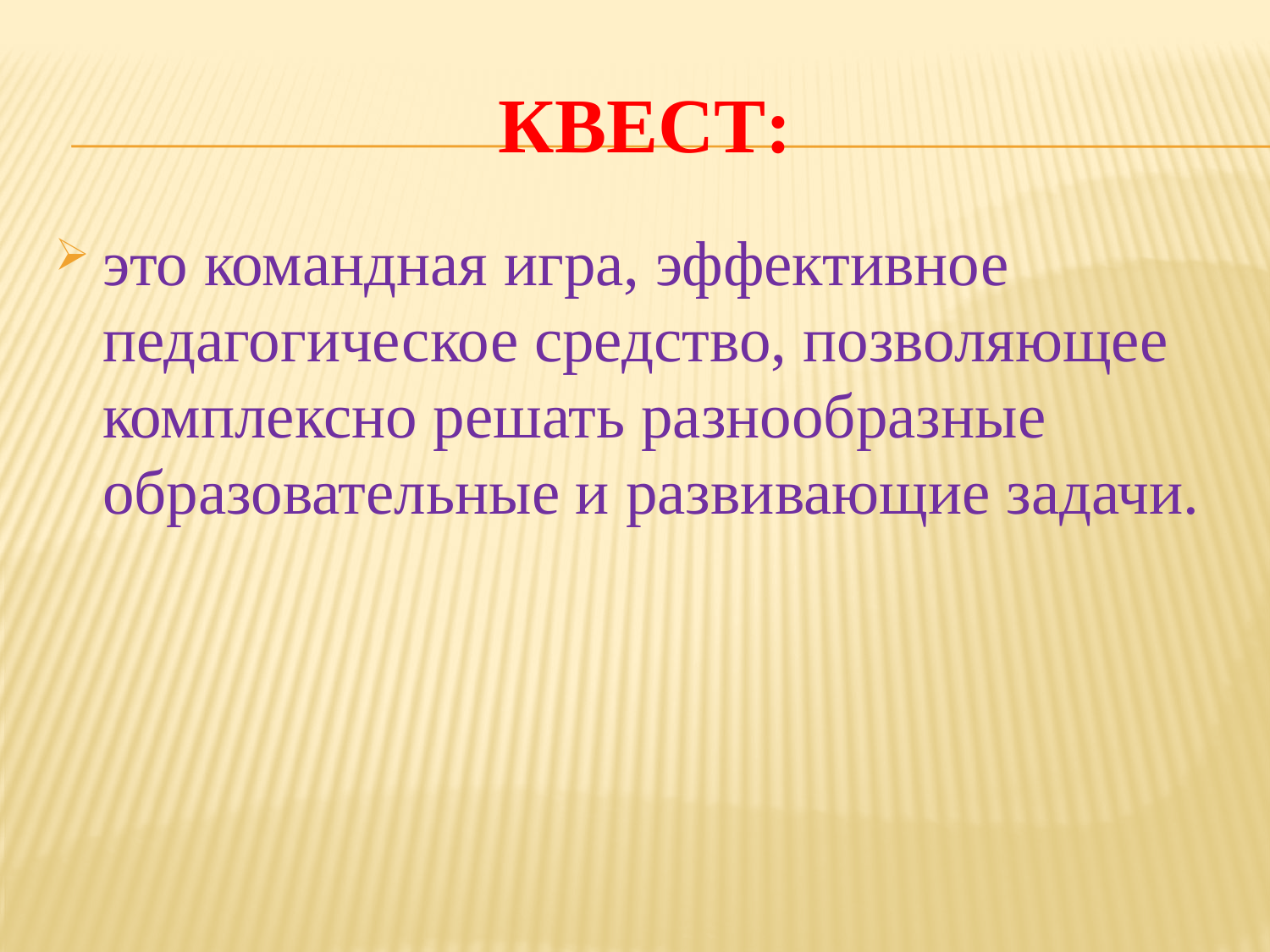

# Квест:
это командная игра, эффективное педагогическое средство, позволяющее комплексно решать разнообразные образовательные и развивающие задачи.